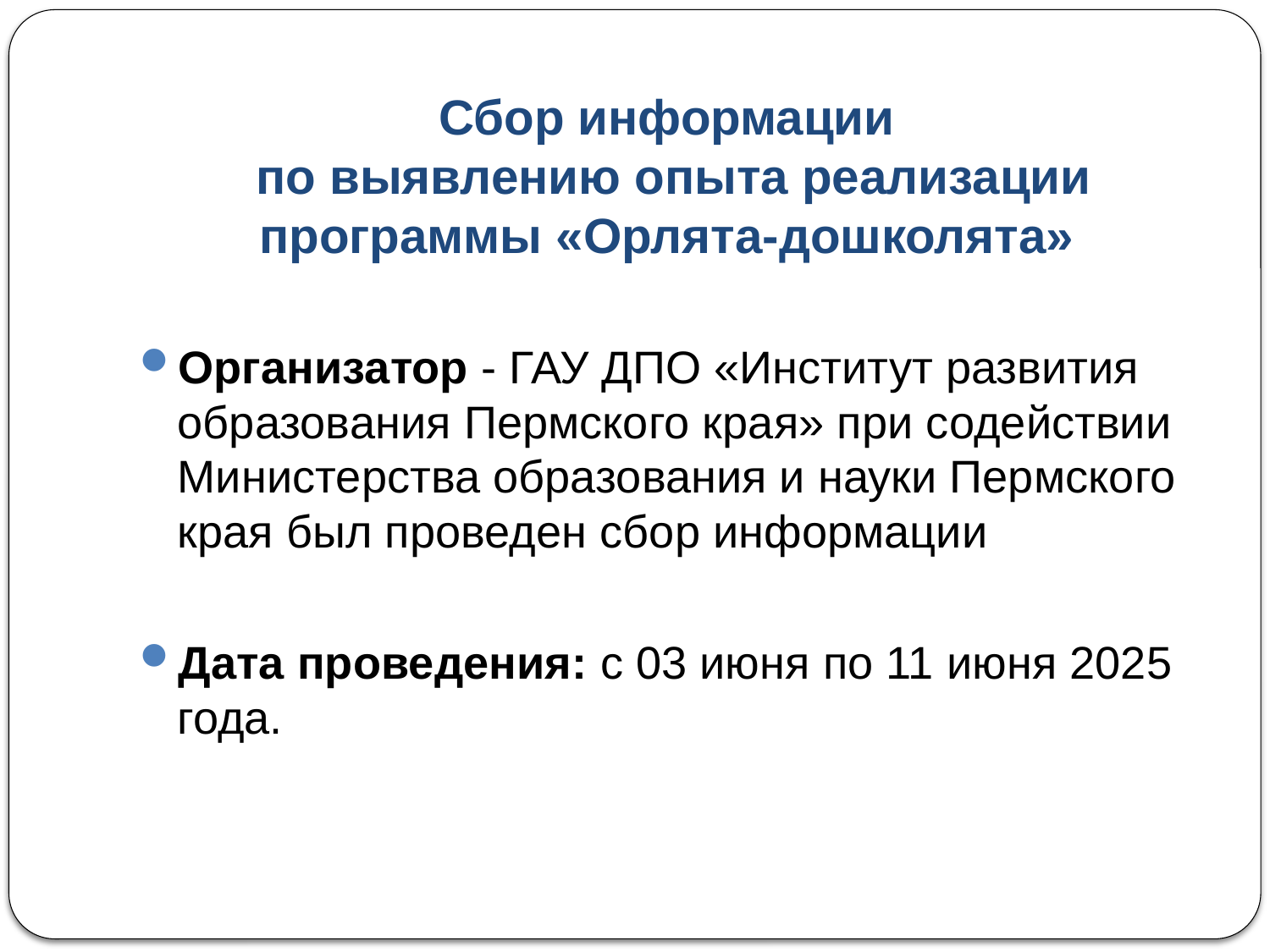

# Сбор информации по выявлению опыта реализации программы «Орлята-дошколята»

Организатор - ГАУ ДПО «Институт развития образования Пермского края» при содействии Министерства образования и науки Пермского края был проведен сбор информации

Дата проведения: с 03 июня по 11 июня 2025 года.